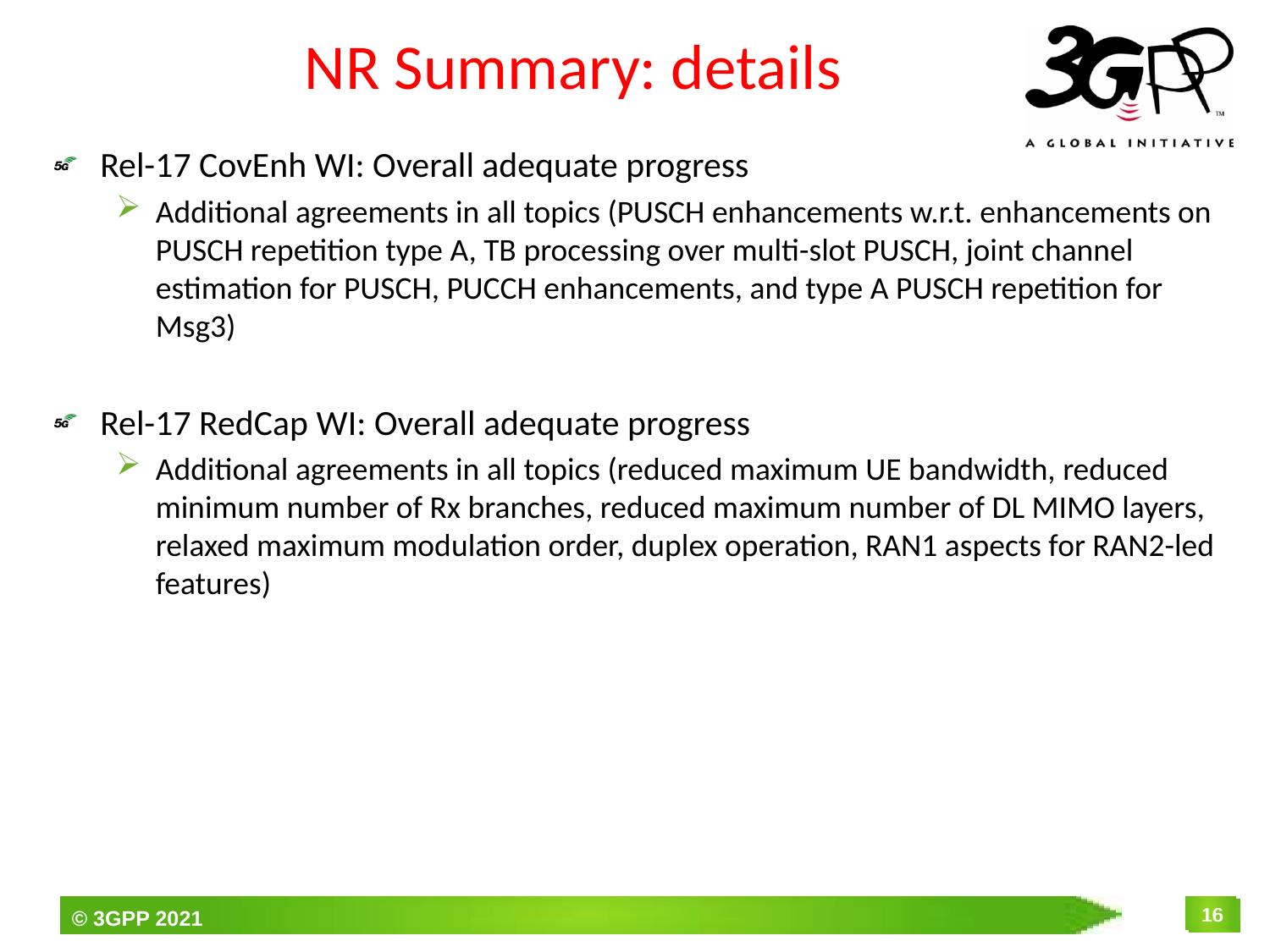

# NR Summary: details
Rel-17 CovEnh WI: Overall adequate progress
Additional agreements in all topics (PUSCH enhancements w.r.t. enhancements on PUSCH repetition type A, TB processing over multi-slot PUSCH, joint channel estimation for PUSCH, PUCCH enhancements, and type A PUSCH repetition for Msg3)

Rel-17 RedCap WI: Overall adequate progress
Additional agreements in all topics (reduced maximum UE bandwidth, reduced minimum number of Rx branches, reduced maximum number of DL MIMO layers, relaxed maximum modulation order, duplex operation, RAN1 aspects for RAN2-led features)

16